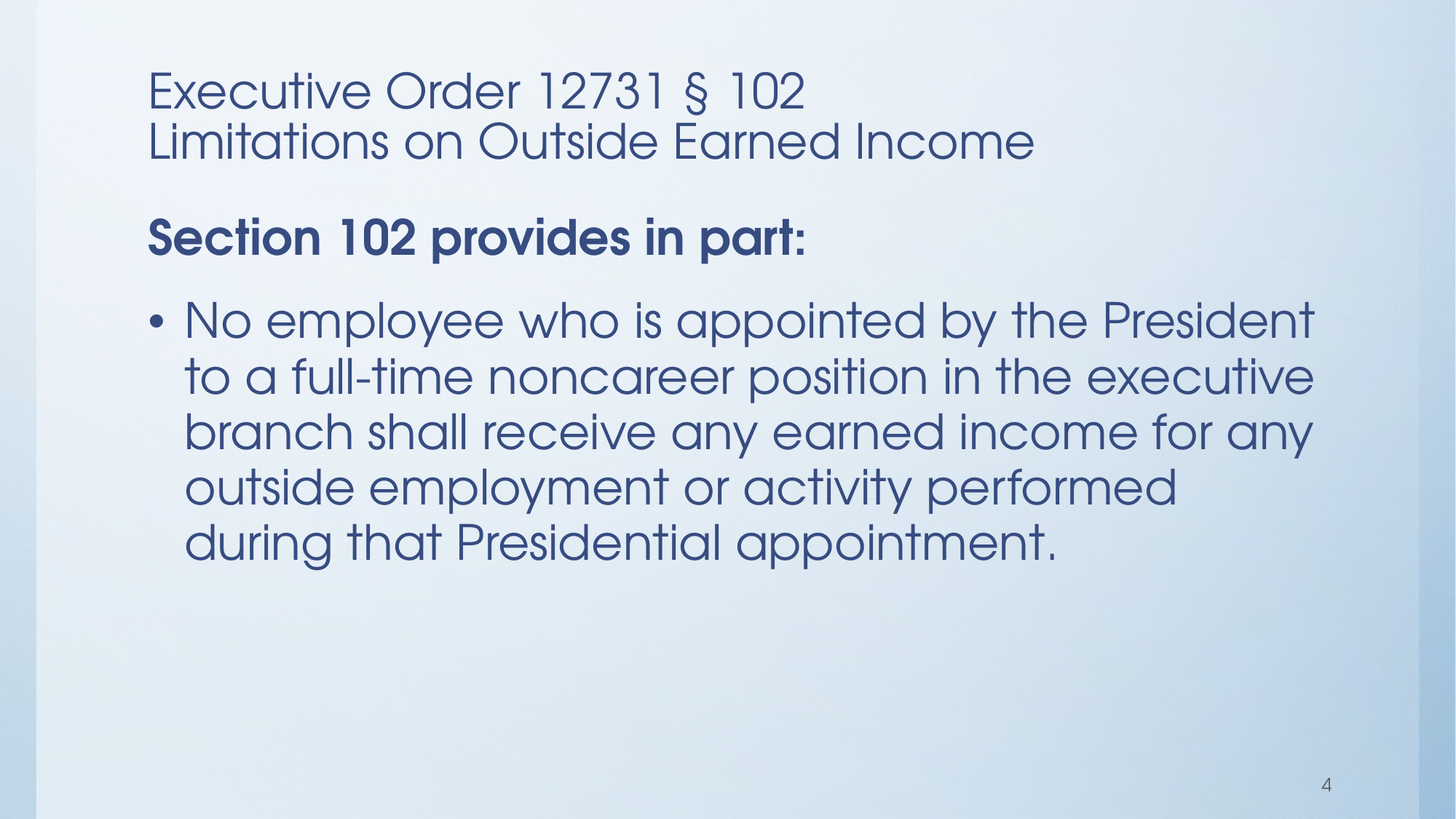

# Executive Order 12731 § 102 Limitations on Outside Earned Income
Section 102 provides in part:
No employee who is appointed by the President to a full-time noncareer position in the executive branch shall receive any earned income for any outside employment or activity performed during that Presidential appointment.
4